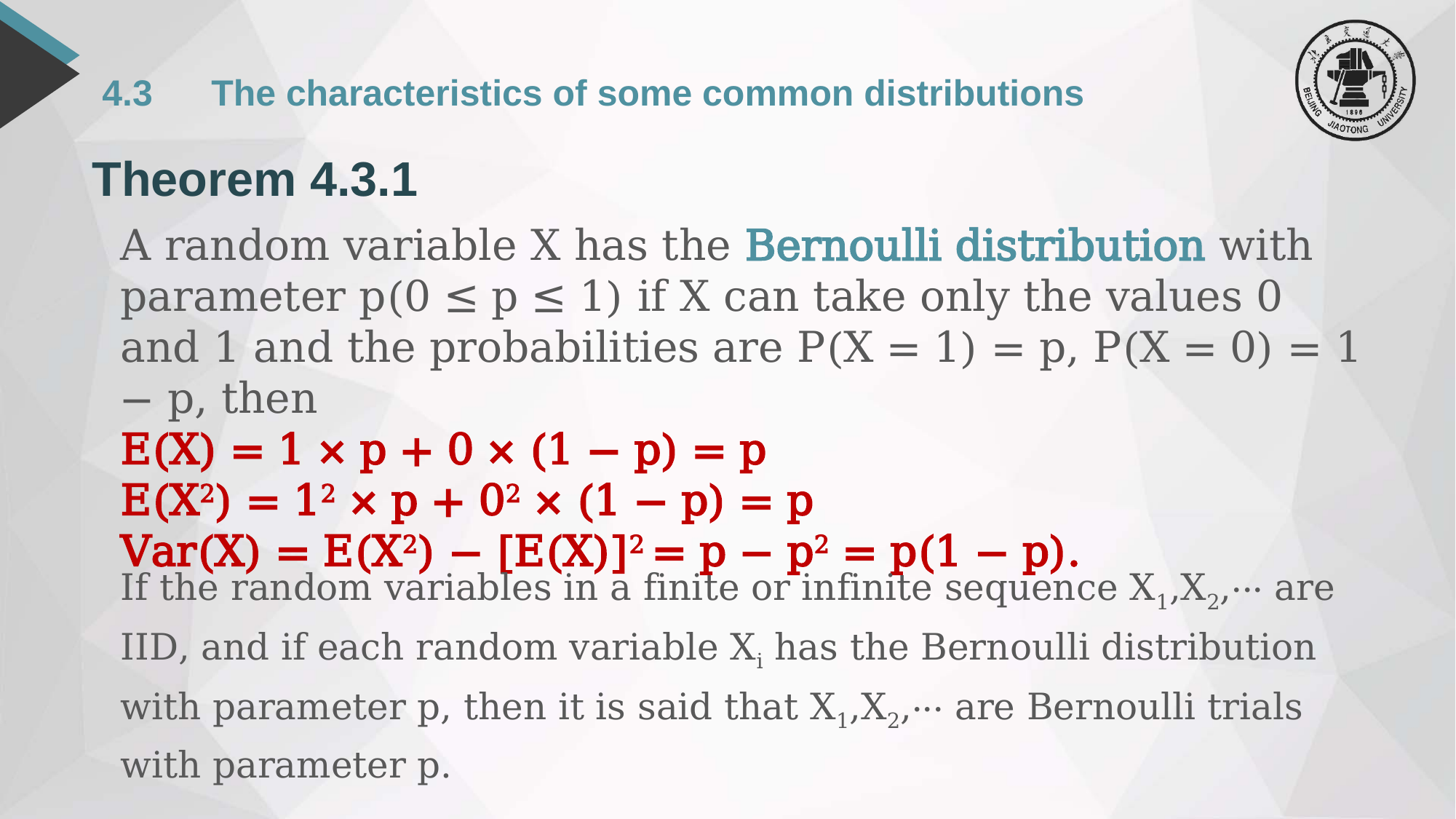

# 4.3	The characteristics of some common distributions
Theorem 4.3.1
A random variable X has the Bernoulli distribution with parameter p(0 ≤ p ≤ 1) if X can take only the values 0 and 1 and the probabilities are P(X = 1) = p, P(X = 0) = 1 − p, then
E(X) = 1 × p + 0 × (1 − p) = p
E(X2) = 12 × p + 02 × (1 − p) = p
Var(X) = E(X2) − [E(X)]2 = p − p2 = p(1 − p).

If the random variables in a finite or infinite sequence X1,X2,··· are IID, and if each random variable Xi has the Bernoulli distribution with parameter p, then it is said that X1,X2,··· are Bernoulli trials with parameter p.